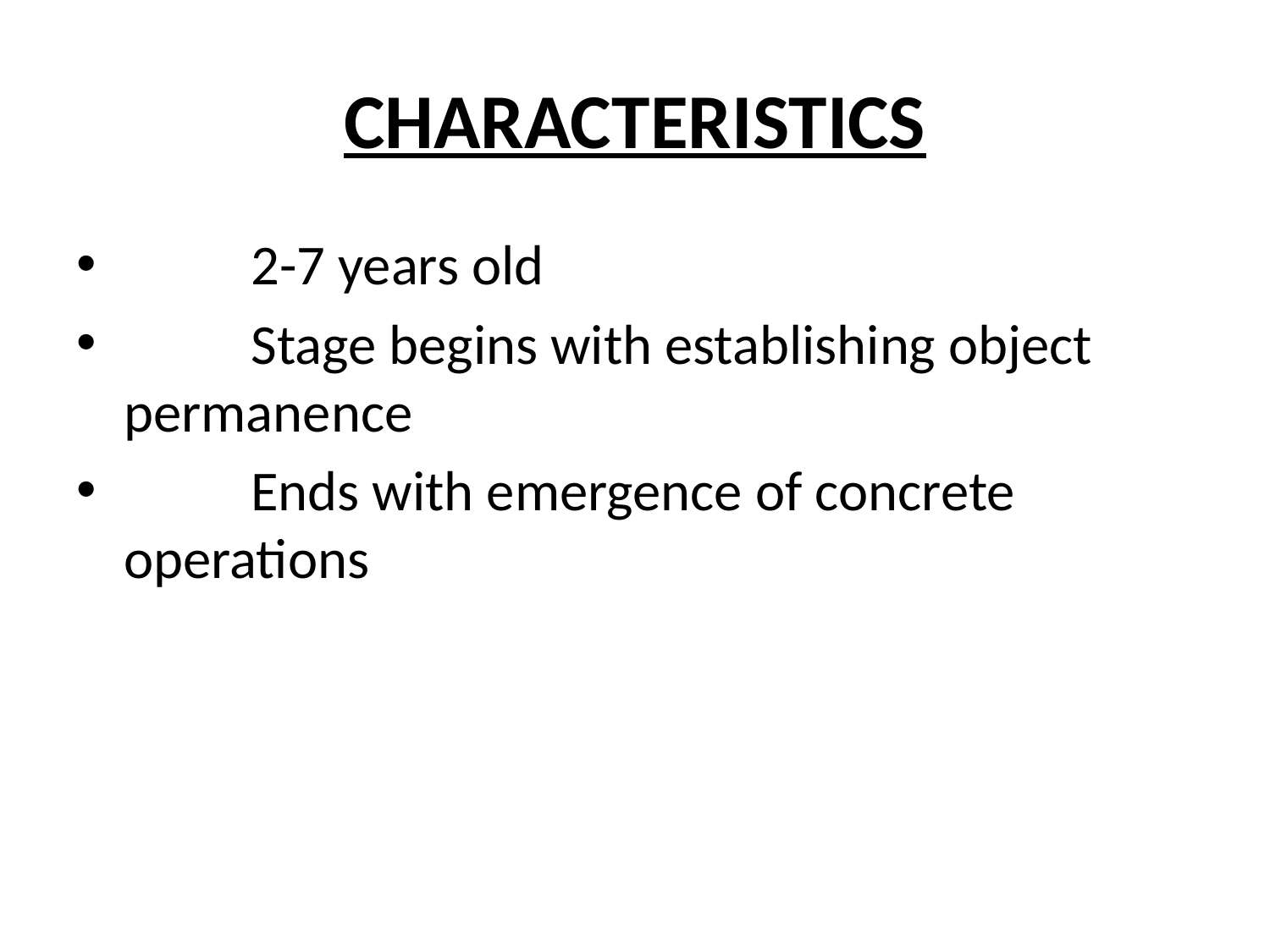

# CHARACTERISTICS
	2-7 years old
	Stage begins with establishing object permanence
	Ends with emergence of concrete operations